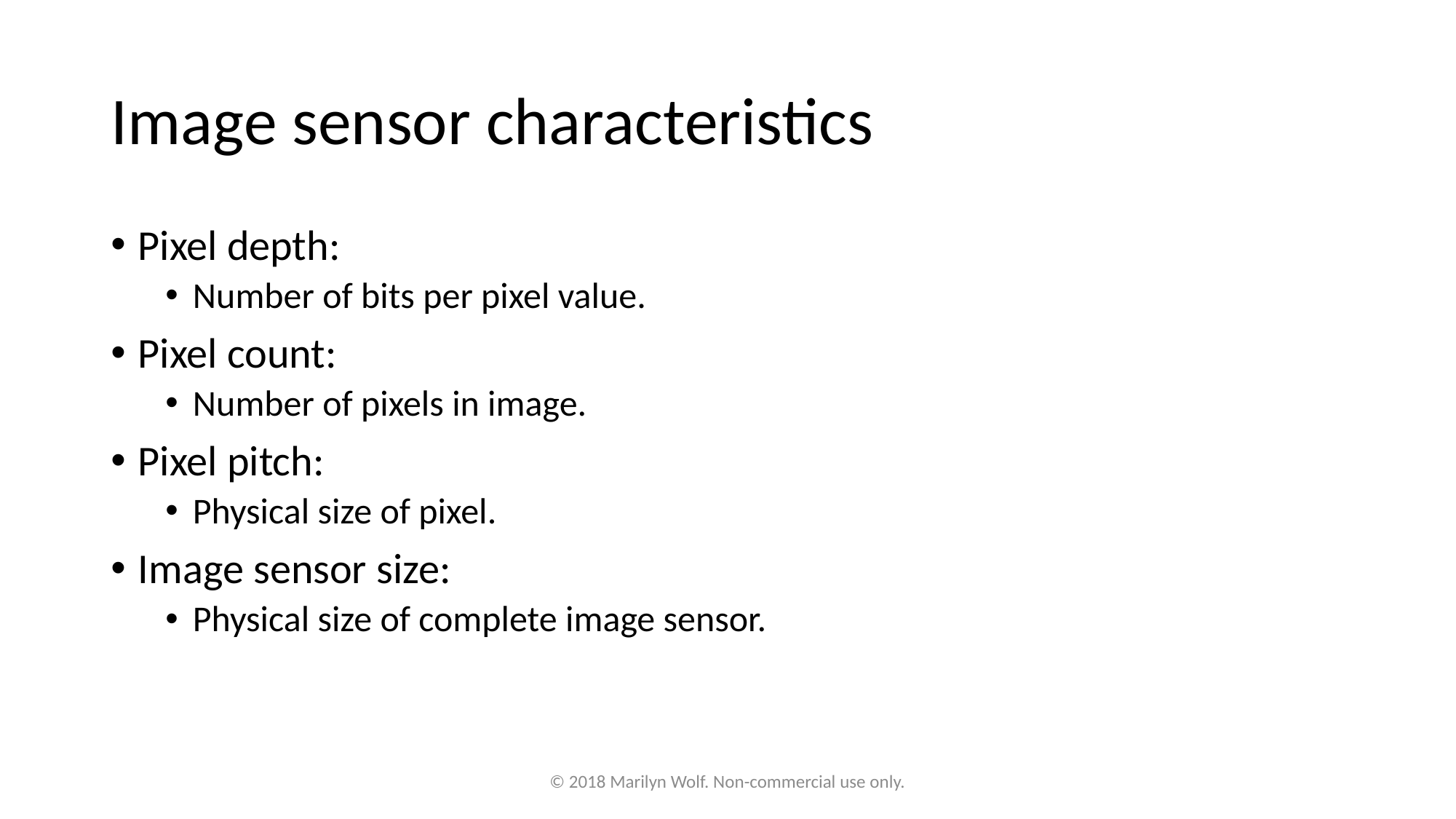

# Image sensor characteristics
Pixel depth:
Number of bits per pixel value.
Pixel count:
Number of pixels in image.
Pixel pitch:
Physical size of pixel.
Image sensor size:
Physical size of complete image sensor.
© 2018 Marilyn Wolf. Non-commercial use only.